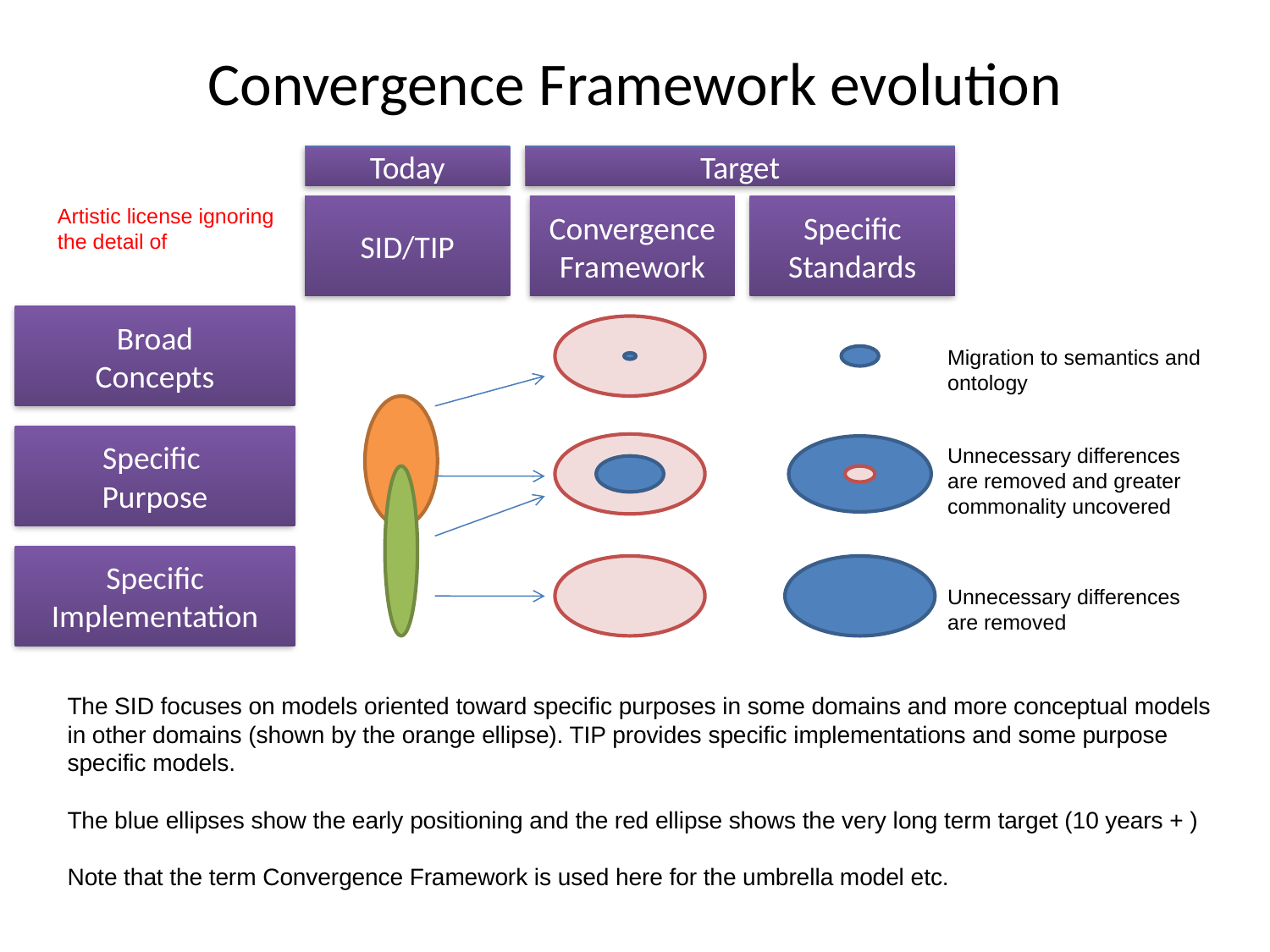

# Convergence Framework evolution
Today
Target
SID/TIP
Convergence
Framework
Specific
Standards
Artistic license ignoring the detail of
Broad
Concepts

Migration to semantics and ontology

Specific
Purpose

Unnecessary differences are removed and greater commonality uncovered

Specific Implementation

Unnecessary differences are removed

The SID focuses on models oriented toward specific purposes in some domains and more conceptual models in other domains (shown by the orange ellipse). TIP provides specific implementations and some purpose specific models.

The blue ellipses show the early positioning and the red ellipse shows the very long term target (10 years + )

Note that the term Convergence Framework is used here for the umbrella model etc.